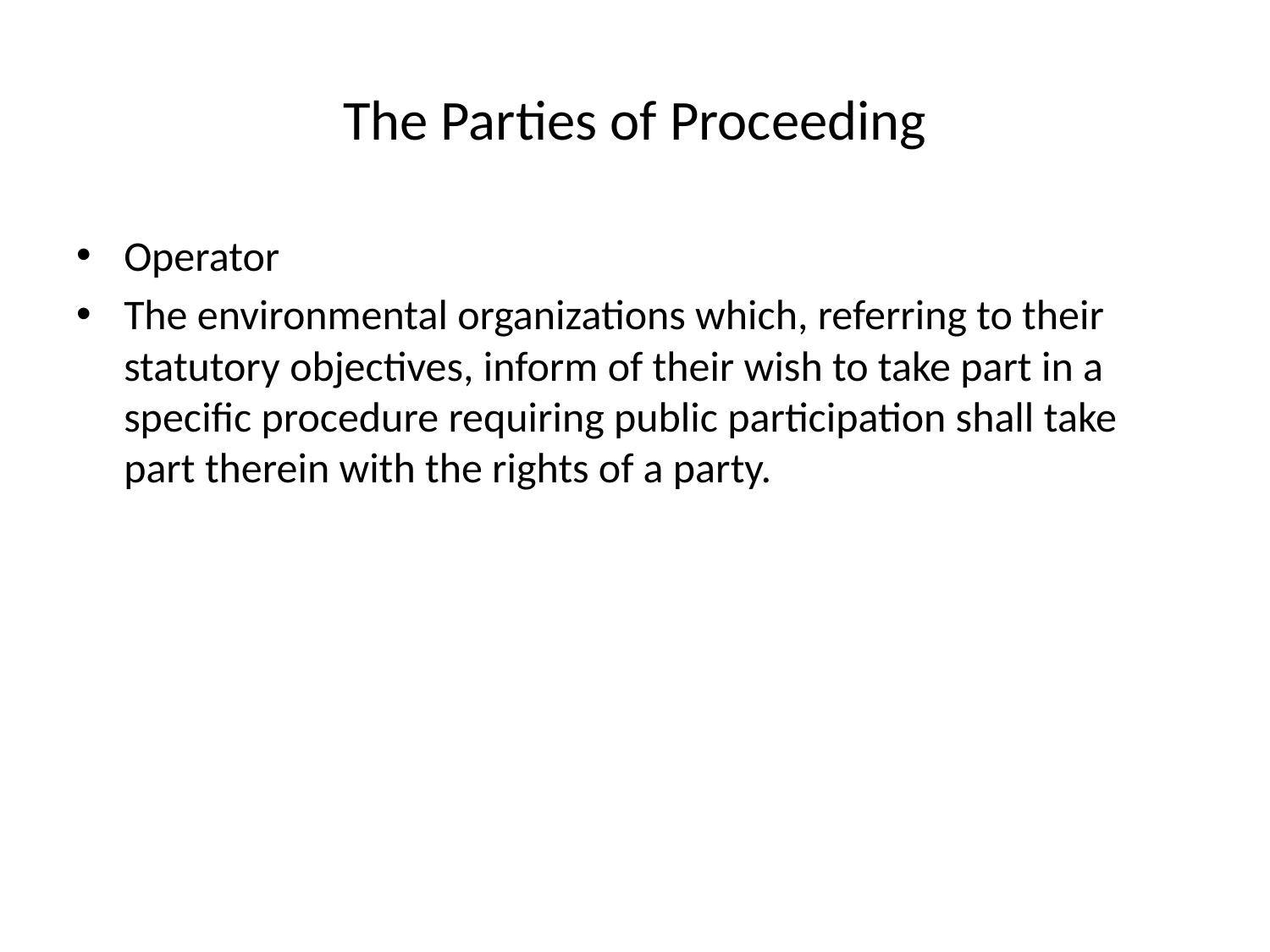

# The Parties of Proceeding
Operator
The environmental organizations which, referring to their statutory objectives, inform of their wish to take part in a specific procedure requiring public participation shall take part therein with the rights of a party.